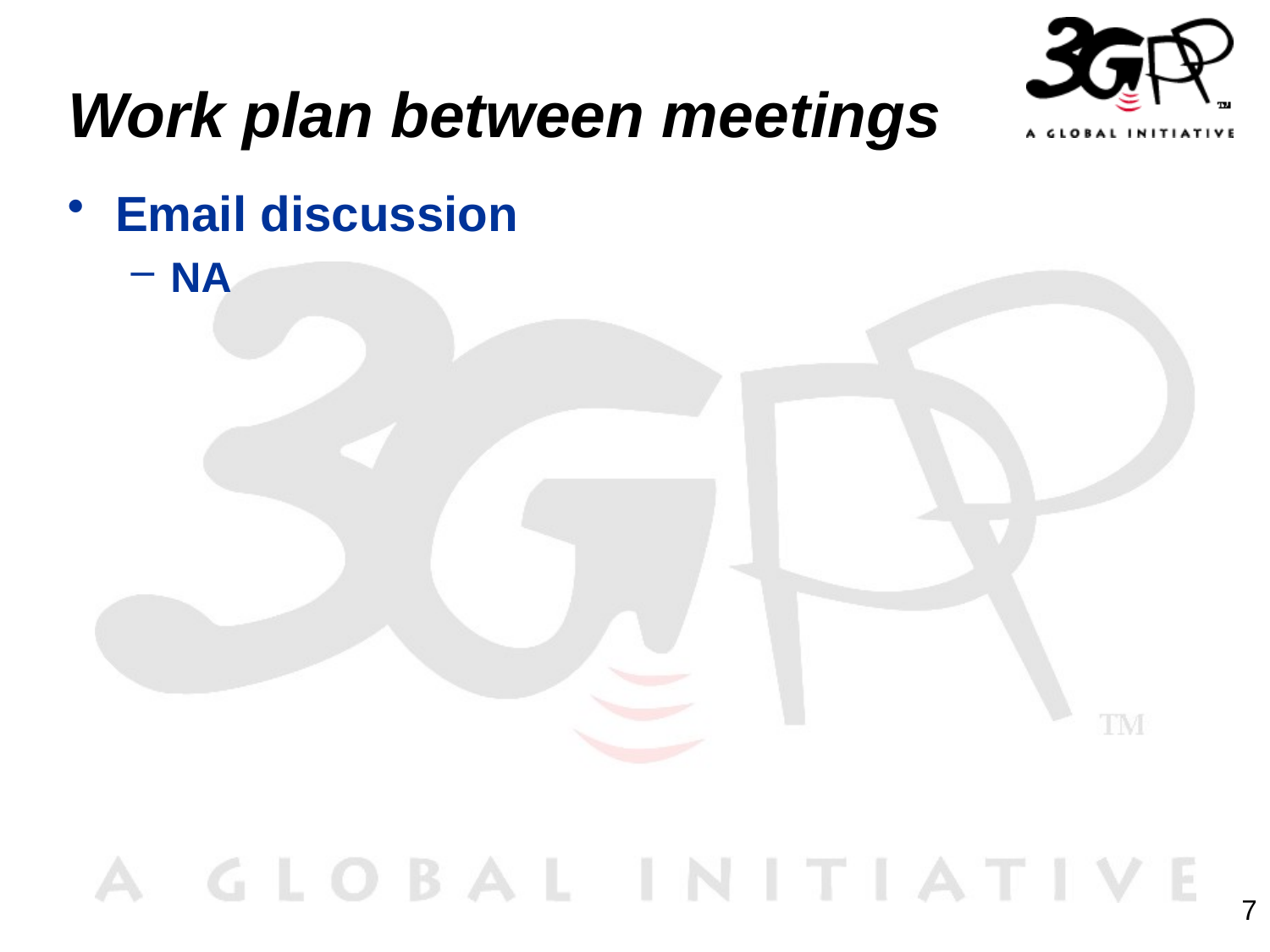

# Work plan between meetings
Email discussion
NA
7